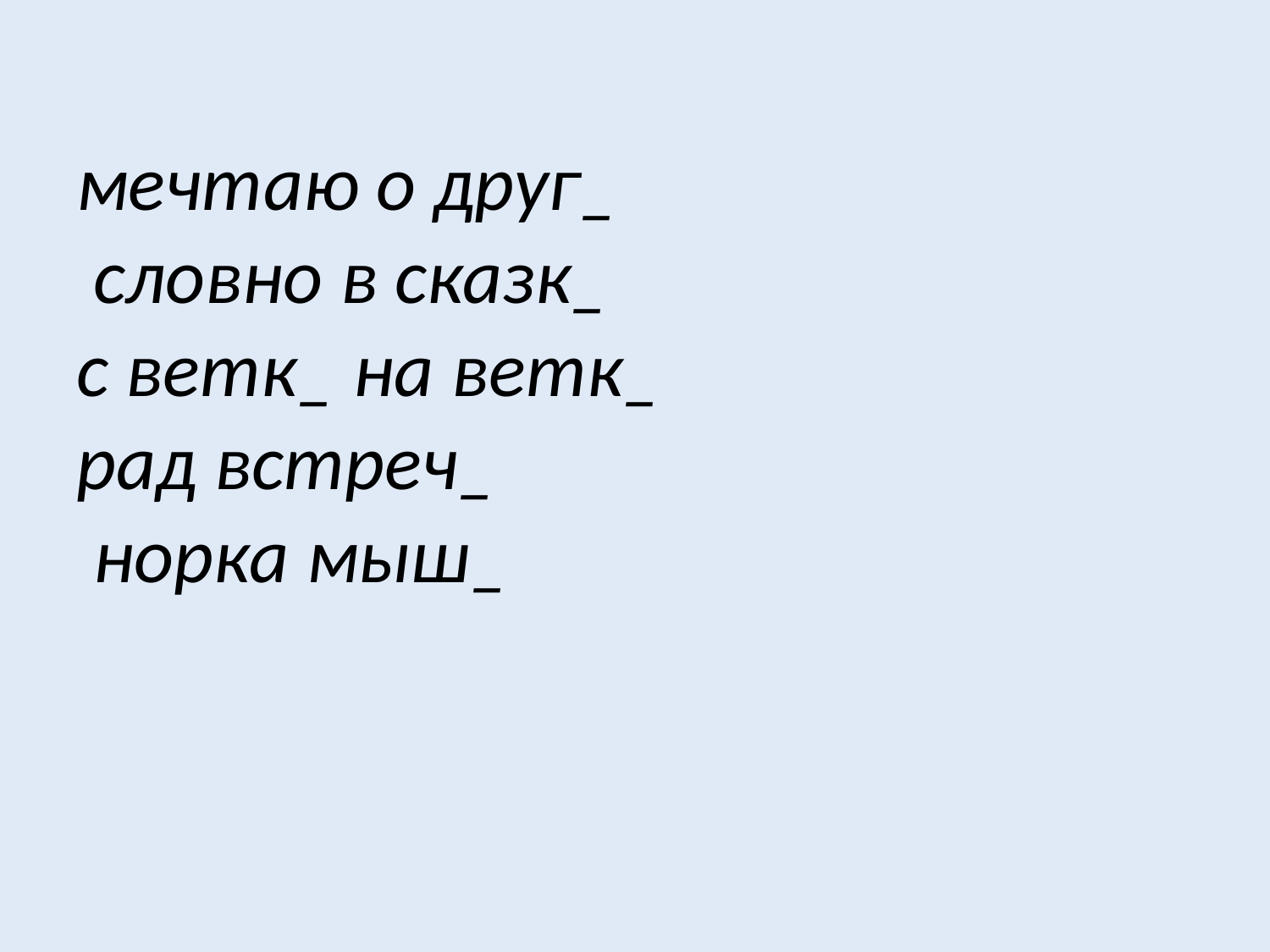

# мечтаю о друг_  словно в сказк_ с ветк_ на ветк_ рад встреч_  норка мыш_